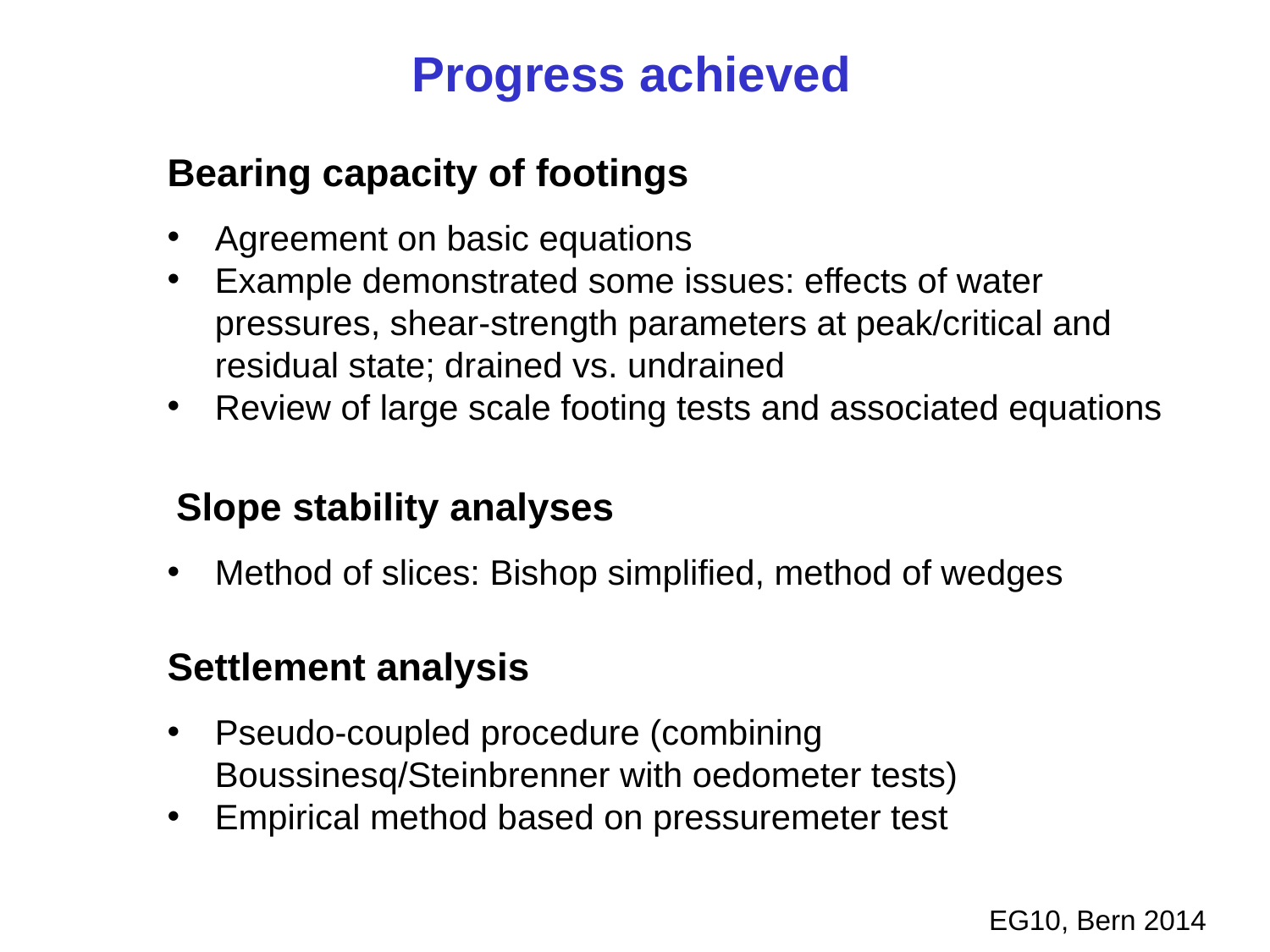

Progress achieved
Bearing capacity of footings
Agreement on basic equations
Example demonstrated some issues: effects of water pressures, shear-strength parameters at peak/critical and residual state; drained vs. undrained
Review of large scale footing tests and associated equations
 Slope stability analyses
Method of slices: Bishop simplified, method of wedges
Settlement analysis
Pseudo-coupled procedure (combining  Boussinesq/Steinbrenner with oedometer tests)
Empirical method based on pressuremeter test
EG10, Bern 2014